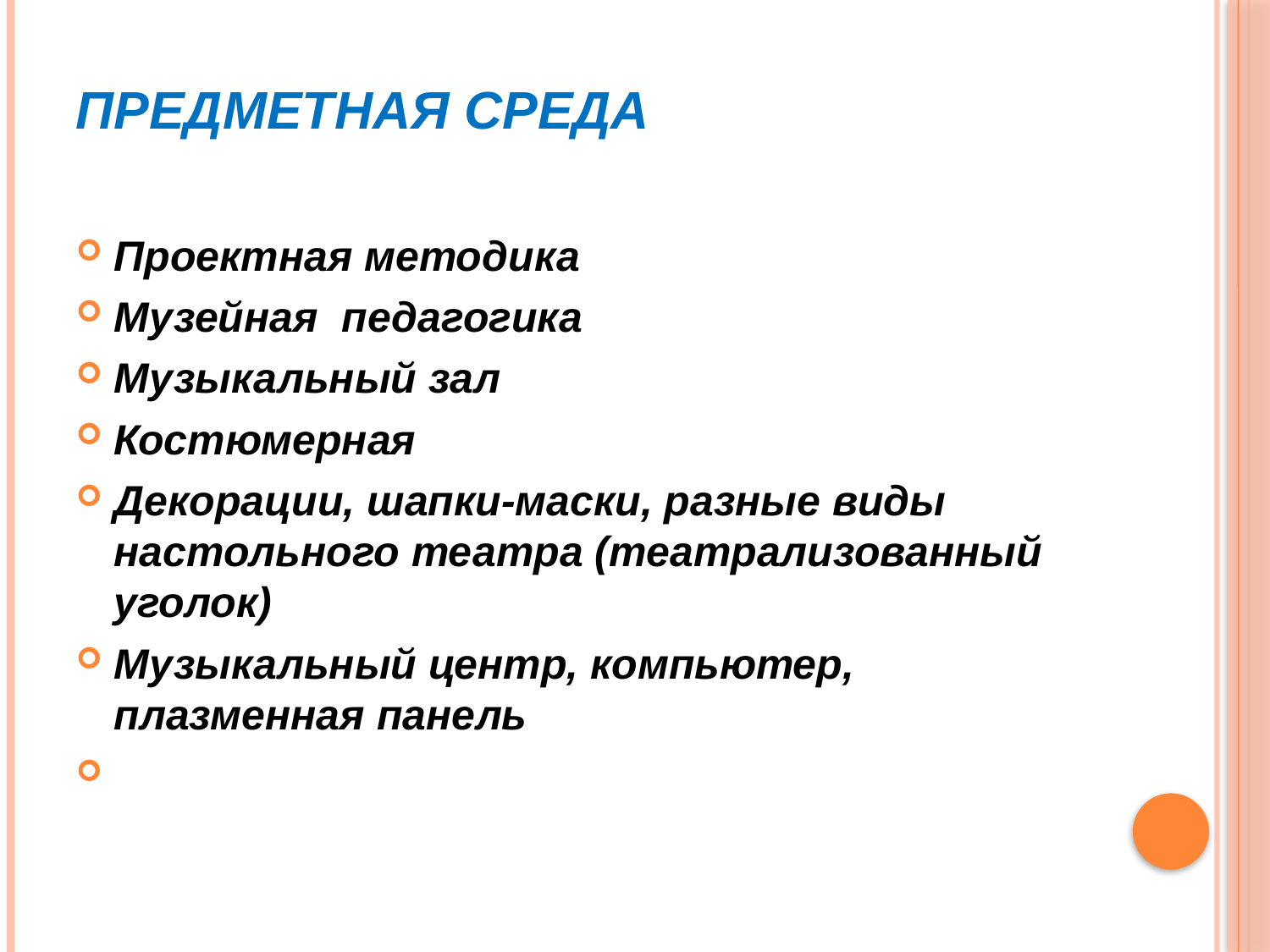

# ПРЕДМЕТНАЯ СРЕДА
Проектная методика
Музейная  педагогика
Музыкальный зал
Костюмерная
Декорации, шапки-маски, разные виды настольного театра (театрализованный уголок)
Музыкальный центр, компьютер,  плазменная панель